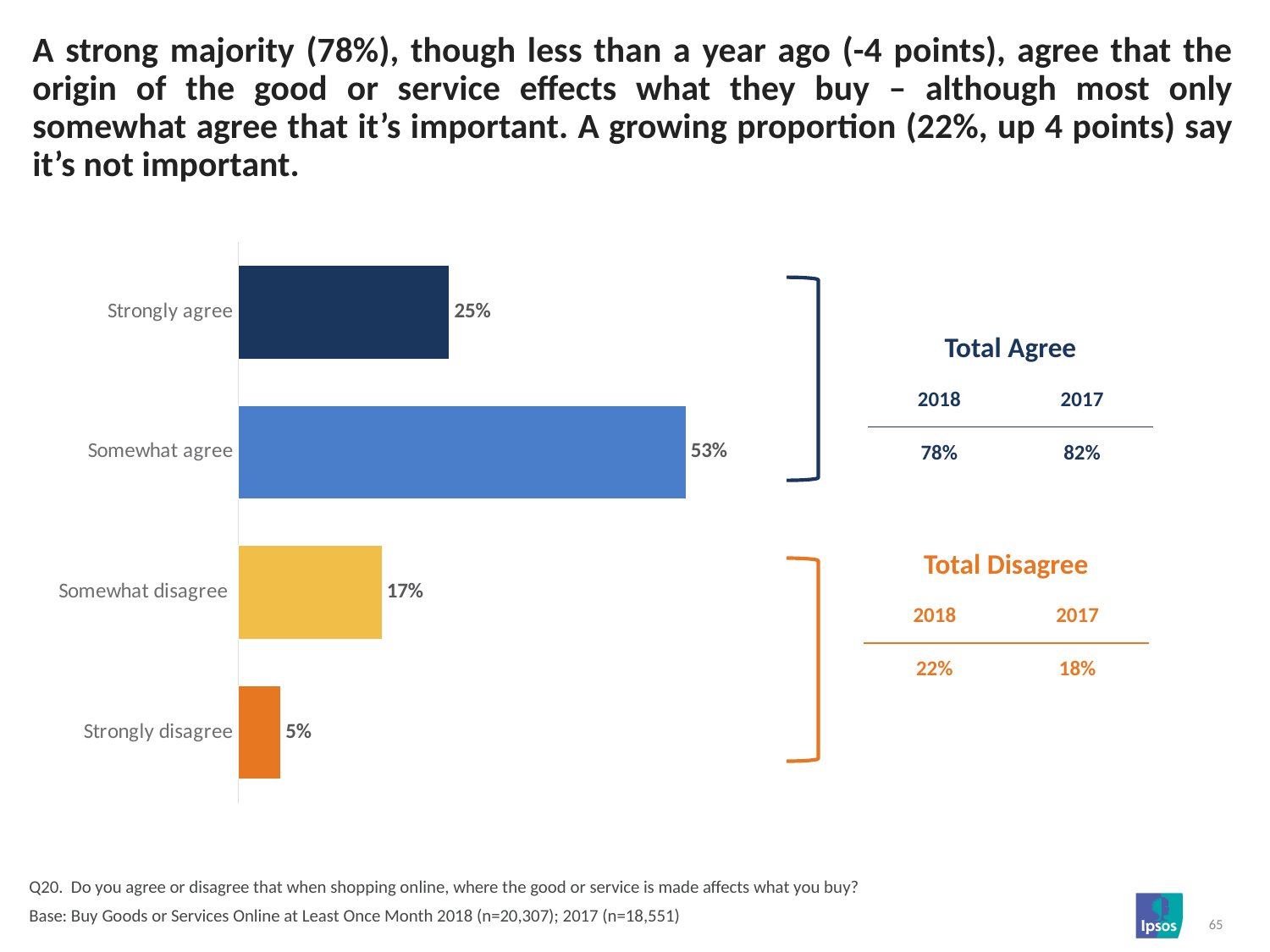

# A strong majority (78%), though less than a year ago (-4 points), agree that the origin of the good or service effects what they buy – although most only somewhat agree that it’s important. A growing proportion (22%, up 4 points) say it’s not important.

### Chart

| Category | Column1 |
|---|---|
| Strongly agree | 0.25 |
| Somewhat agree | 0.53 |
| Somewhat disagree  | 0.17 |
| Strongly disagree | 0.05 |
| Total Agree |  |
| --- | --- |
| 2018 | 2017 |
| 78% | 82% |
| Total Disagree |  |
| --- | --- |
| 2018 | 2017 |
| 22% | 18% |

Q20.  Do you agree or disagree that when shopping online, where the good or service is made affects what you buy?
Base: Buy Goods or Services Online at Least Once Month 2018 (n=20,307); 2017 (n=18,551)